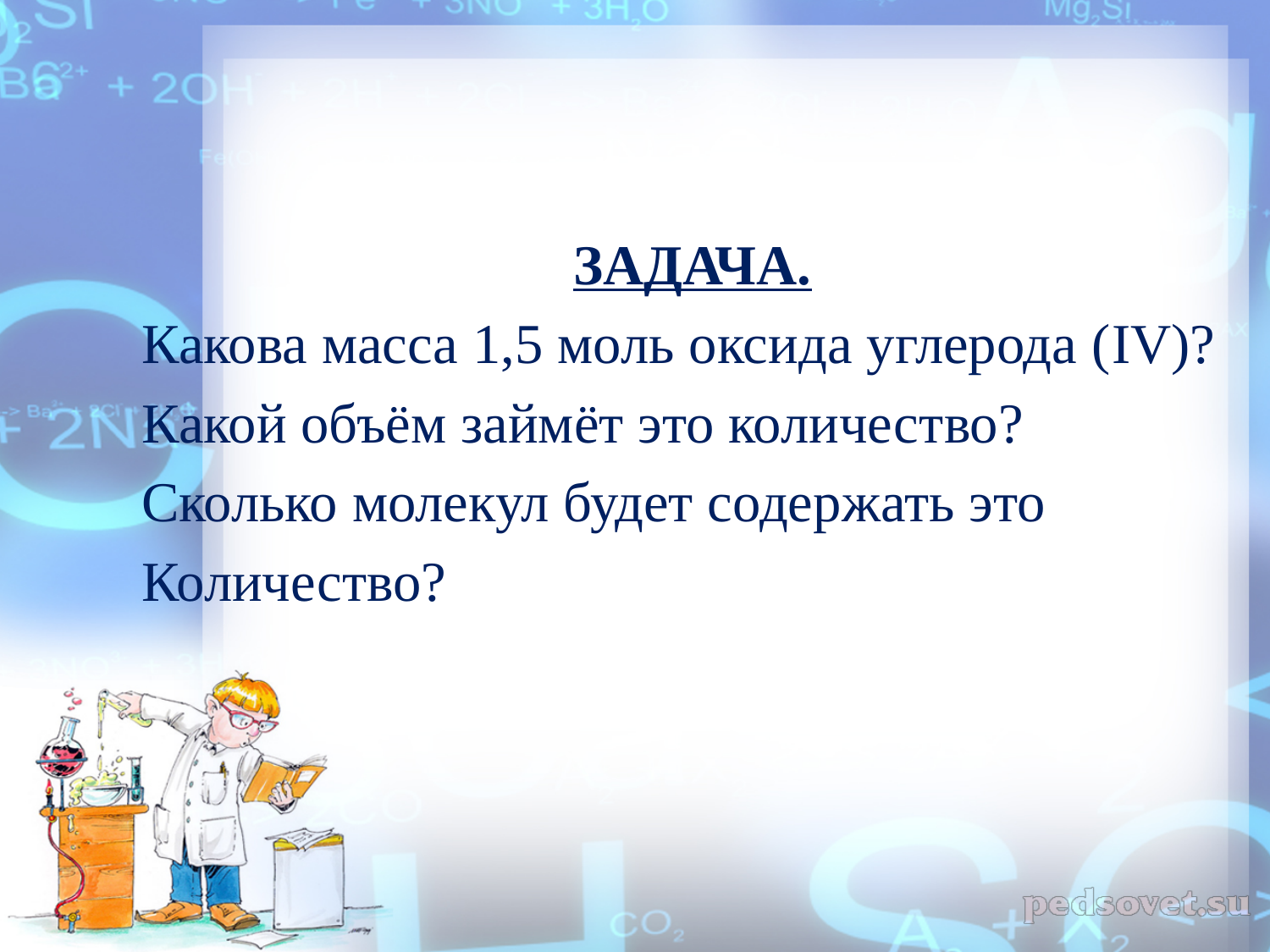

ЗАДАЧА.
Какова масса 1,5 моль оксида углерода (IV)?
Какой объём займёт это количество?
Сколько молекул будет содержать это
Количество?